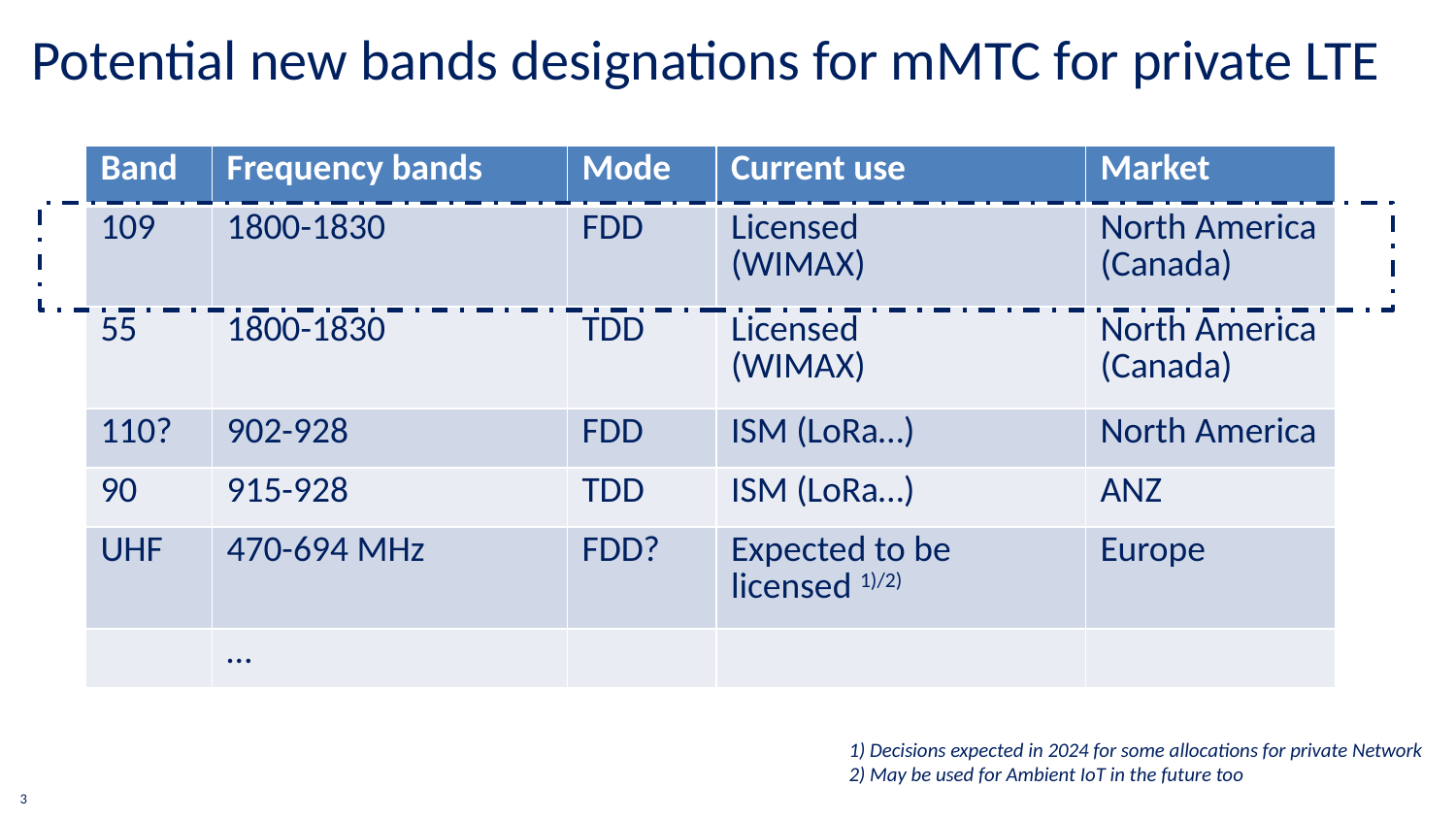

Potential new bands designations for mMTC for private LTE
| Band | Frequency bands | Mode | Current use | Market |
| --- | --- | --- | --- | --- |
| 109 | 1800-1830 | FDD | Licensed (WIMAX) | North America (Canada) |
| 55 | 1800-1830 | TDD | Licensed (WIMAX) | North America (Canada) |
| 110? | 902-928 | FDD | ISM (LoRa…) | North America |
| 90 | 915-928 | TDD | ISM (LoRa…) | ANZ |
| UHF | 470-694 MHz | FDD? | Expected to be licensed 1)/2) | Europe |
|  | … |  |  |  |

1) Decisions expected in 2024 for some allocations for private Network
2) May be used for Ambient IoT in the future too